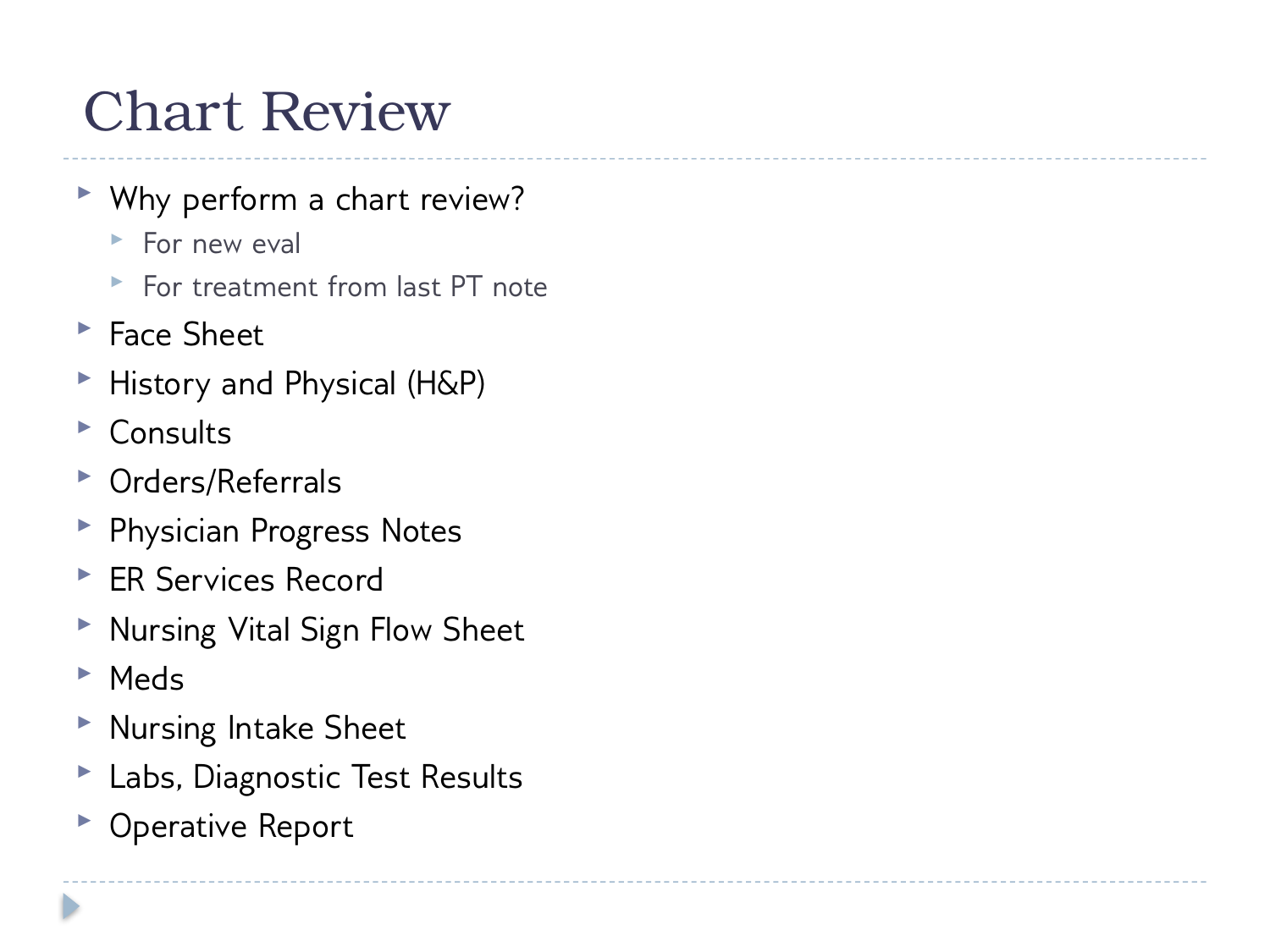

# Chart Review
Why perform a chart review?
For new eval
For treatment from last PT note
Face Sheet
History and Physical (H&P)
Consults
Orders/Referrals
Physician Progress Notes
ER Services Record
Nursing Vital Sign Flow Sheet
Meds
Nursing Intake Sheet
Labs, Diagnostic Test Results
Operative Report